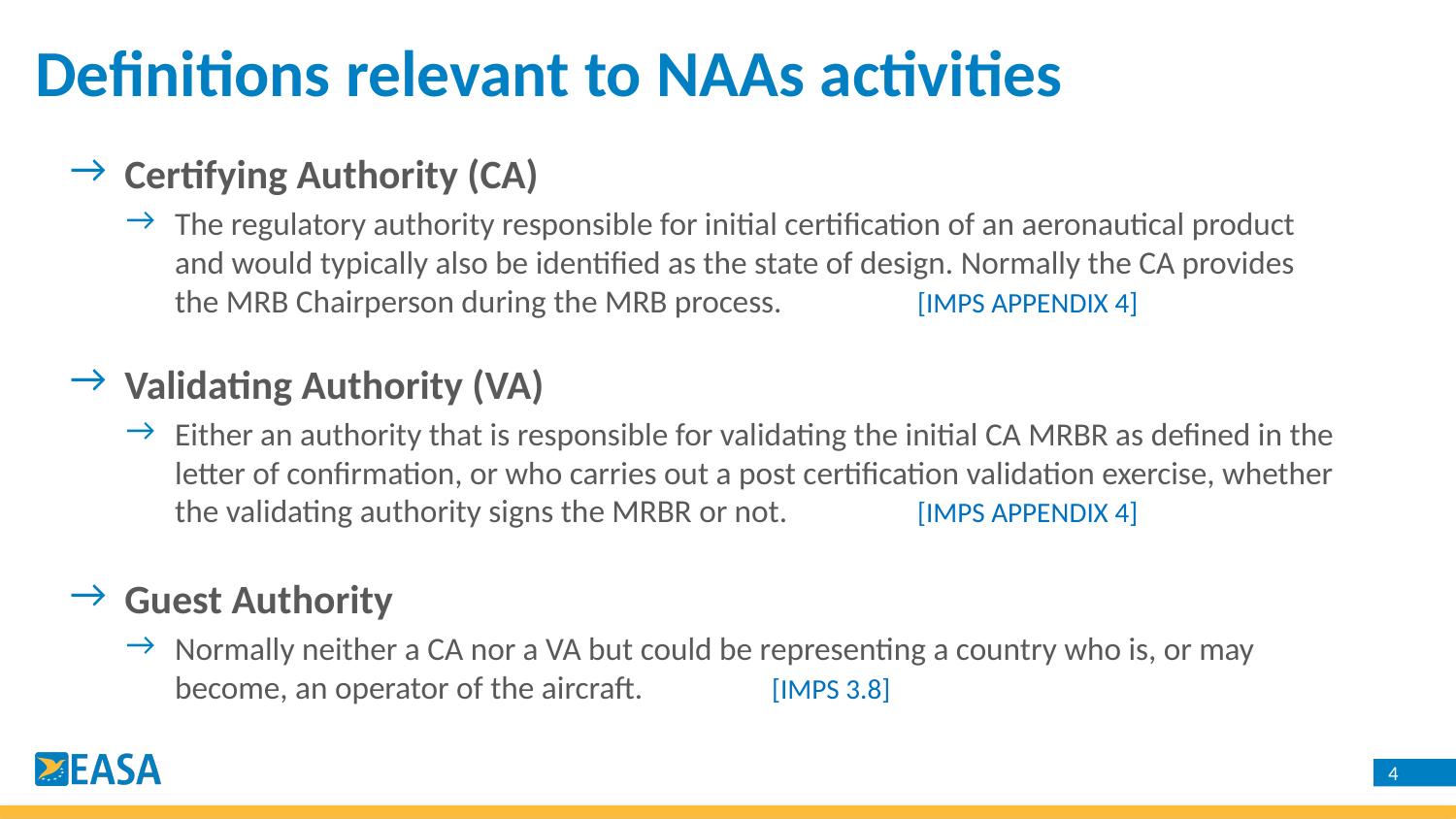

# Definitions relevant to NAAs activities
Certifying Authority (CA)
The regulatory authority responsible for initial certification of an aeronautical product and would typically also be identified as the state of design. Normally the CA provides the MRB Chairperson during the MRB process. 	  [IMPS APPENDIX 4]
Validating Authority (VA)
Either an authority that is responsible for validating the initial CA MRBR as defined in the letter of confirmation, or who carries out a post certification validation exercise, whether the validating authority signs the MRBR or not. 	  [IMPS APPENDIX 4]
Guest Authority
Normally neither a CA nor a VA but could be representing a country who is, or may become, an operator of the aircraft. 	  [IMPS 3.8]